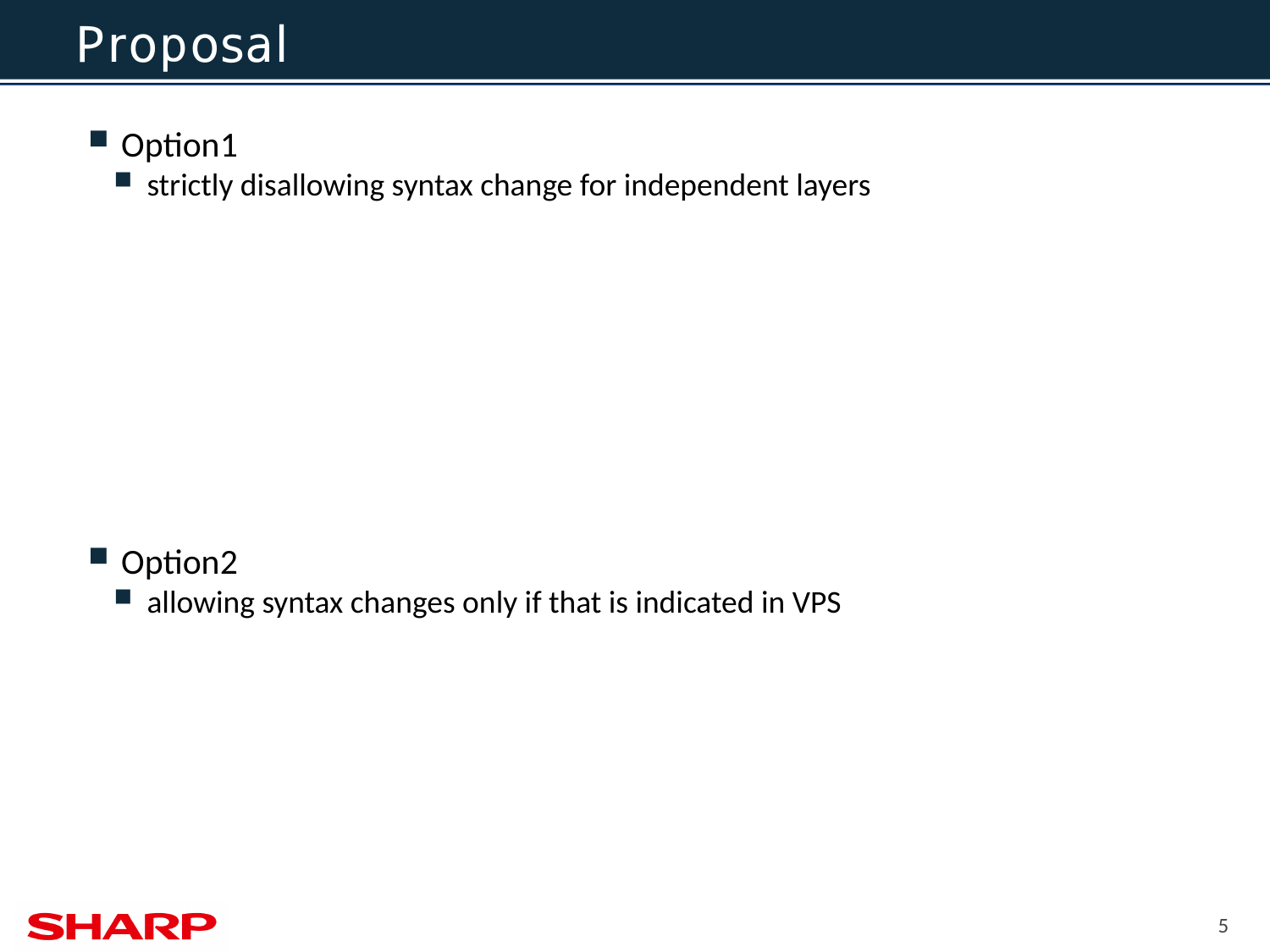

# Proposal
Option1
strictly disallowing syntax change for independent layers

Option2
allowing syntax changes only if that is indicated in VPS
5